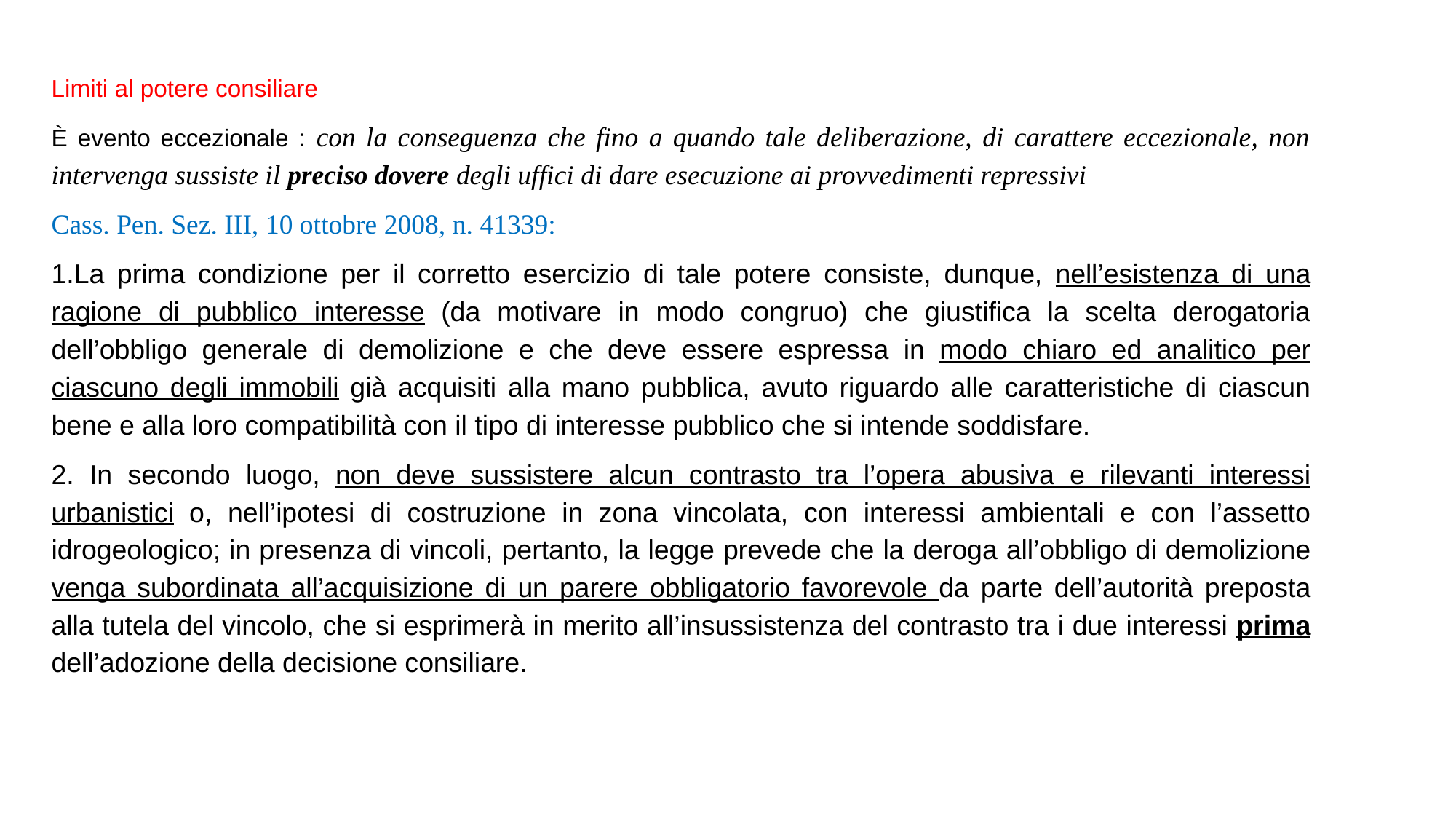

Limiti al potere consiliare
È evento eccezionale : con la conseguenza che fino a quando tale deliberazione, di carattere eccezionale, non intervenga sussiste il preciso dovere degli uffici di dare esecuzione ai provvedimenti repressivi
Cass. Pen. Sez. III, 10 ottobre 2008, n. 41339:
1.La prima condizione per il corretto esercizio di tale potere consiste, dunque, nell’esistenza di una ragione di pubblico interesse (da motivare in modo congruo) che giustifica la scelta derogatoria dell’obbligo generale di demolizione e che deve essere espressa in modo chiaro ed analitico per ciascuno degli immobili già acquisiti alla mano pubblica, avuto riguardo alle caratteristiche di ciascun bene e alla loro compatibilità con il tipo di interesse pubblico che si intende soddisfare.
2. In secondo luogo, non deve sussistere alcun contrasto tra l’opera abusiva e rilevanti interessi urbanistici o, nell’ipotesi di costruzione in zona vincolata, con interessi ambientali e con l’assetto idrogeologico; in presenza di vincoli, pertanto, la legge prevede che la deroga all’obbligo di demolizione venga subordinata all’acquisizione di un parere obbligatorio favorevole da parte dell’autorità preposta alla tutela del vincolo, che si esprimerà in merito all’insussistenza del contrasto tra i due interessi prima dell’adozione della decisione consiliare.